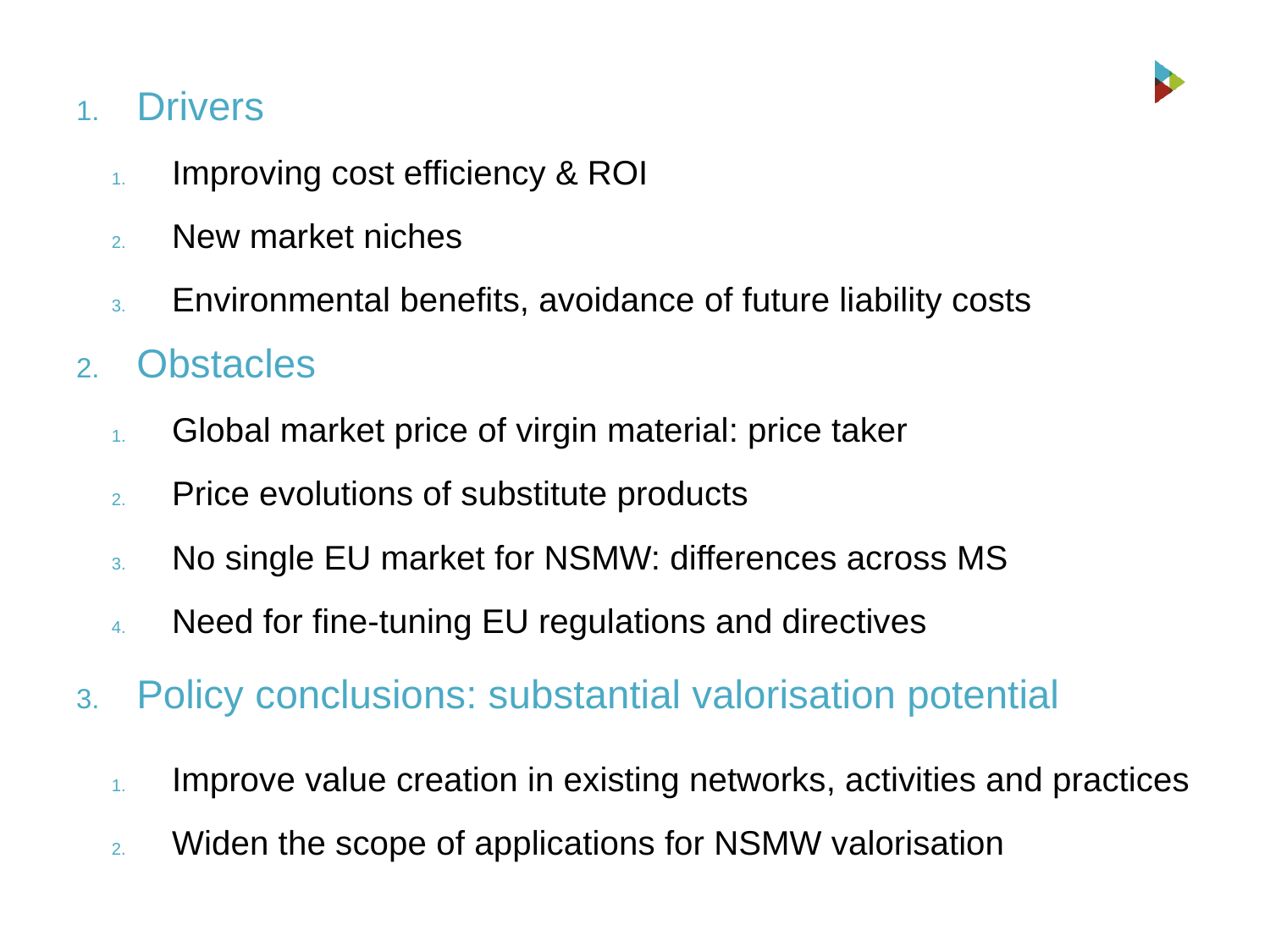

Drivers
Improving cost efficiency & ROI
New market niches
Environmental benefits, avoidance of future liability costs
Obstacles
Global market price of virgin material: price taker
Price evolutions of substitute products
No single EU market for NSMW: differences across MS
Need for fine-tuning EU regulations and directives
Policy conclusions: substantial valorisation potential
Improve value creation in existing networks, activities and practices
Widen the scope of applications for NSMW valorisation